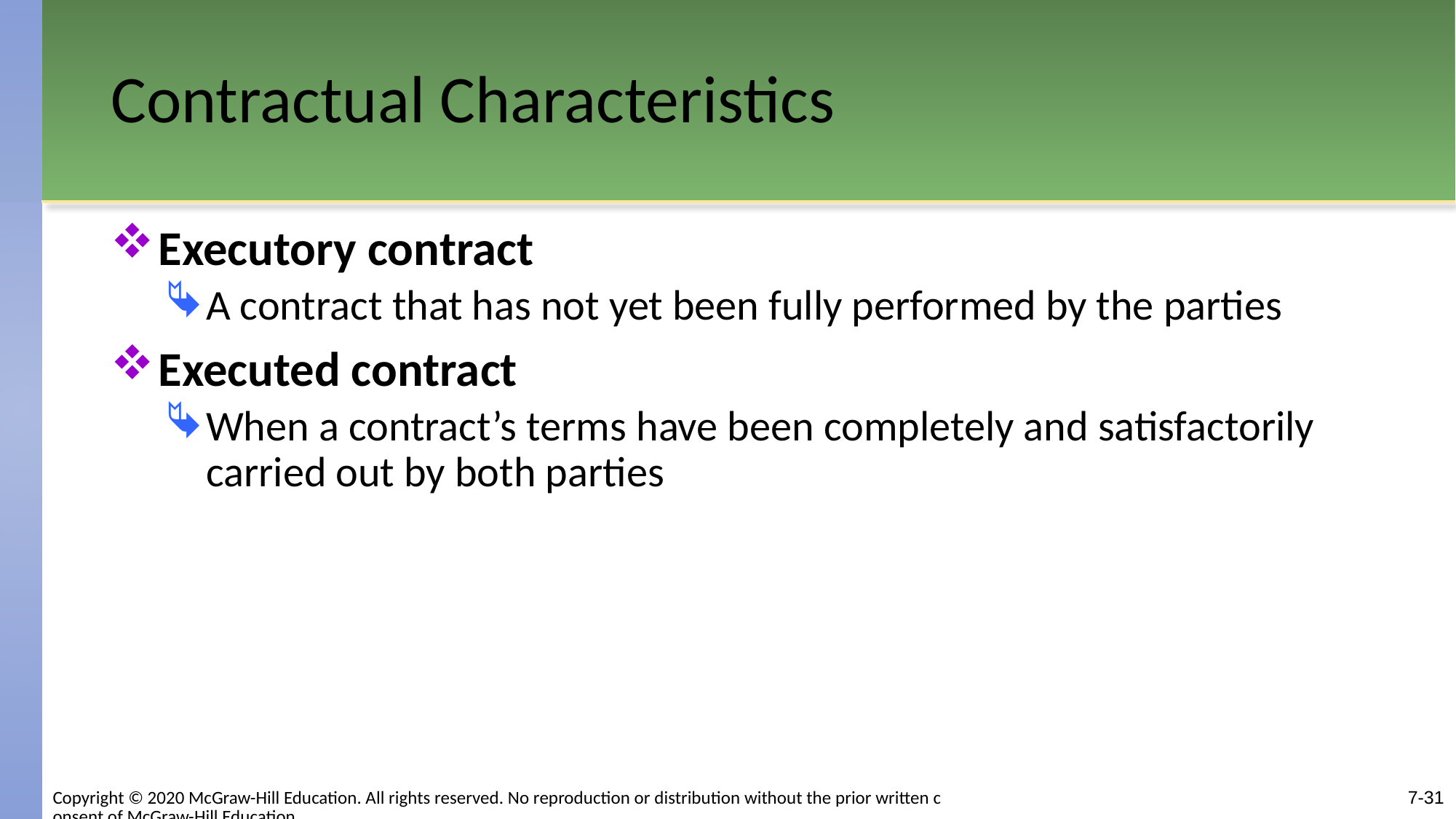

# Contractual Characteristics
Executory contract
A contract that has not yet been fully performed by the parties
Executed contract
When a contract’s terms have been completely and satisfactorily carried out by both parties

7-31
Copyright © 2020 McGraw-Hill Education. All rights reserved. No reproduction or distribution without the prior written consent of McGraw-Hill Education.